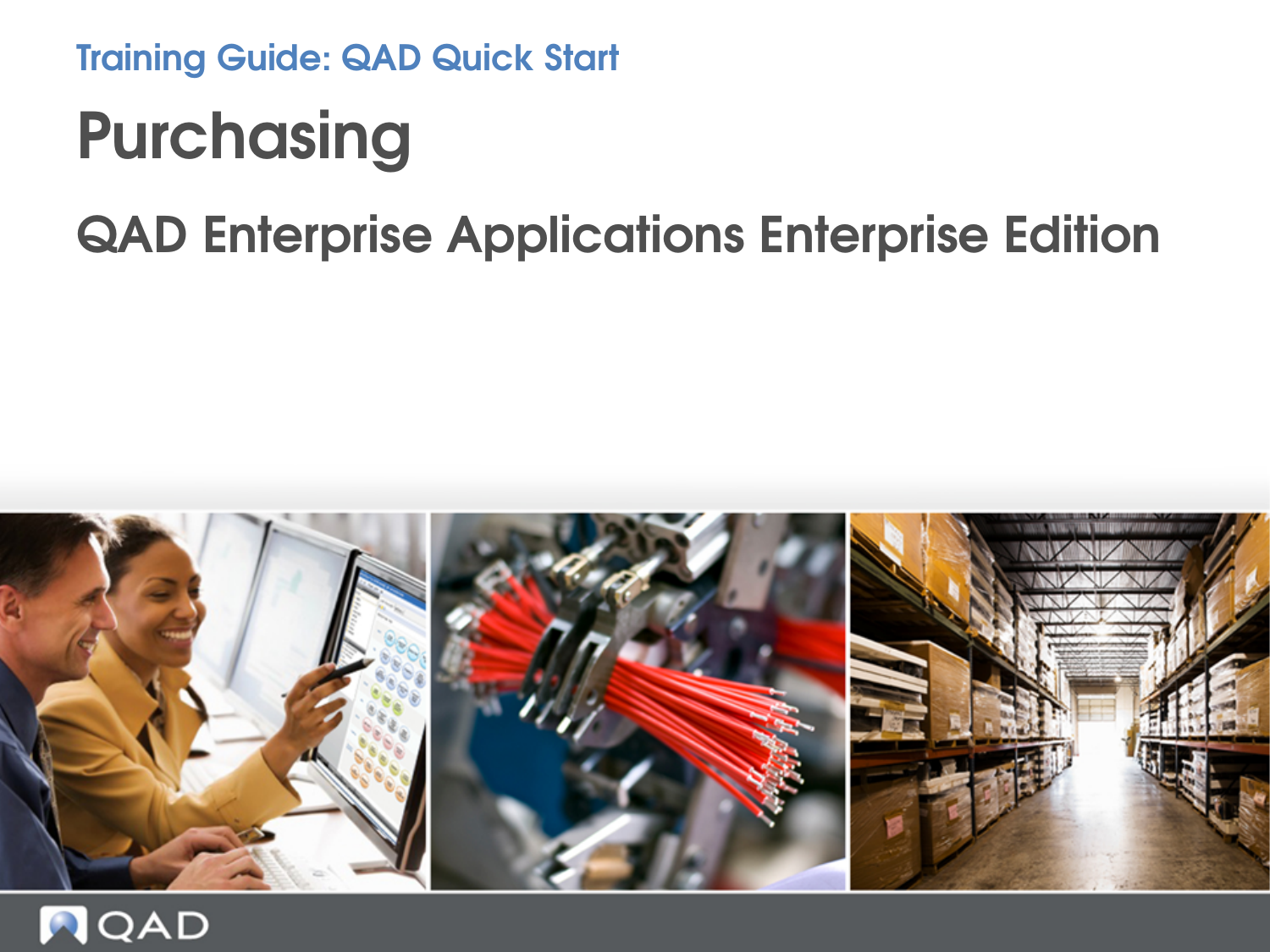

Training Guide: QAD Quick Start
# Purchasing
QAD Enterprise Applications Enterprise Edition